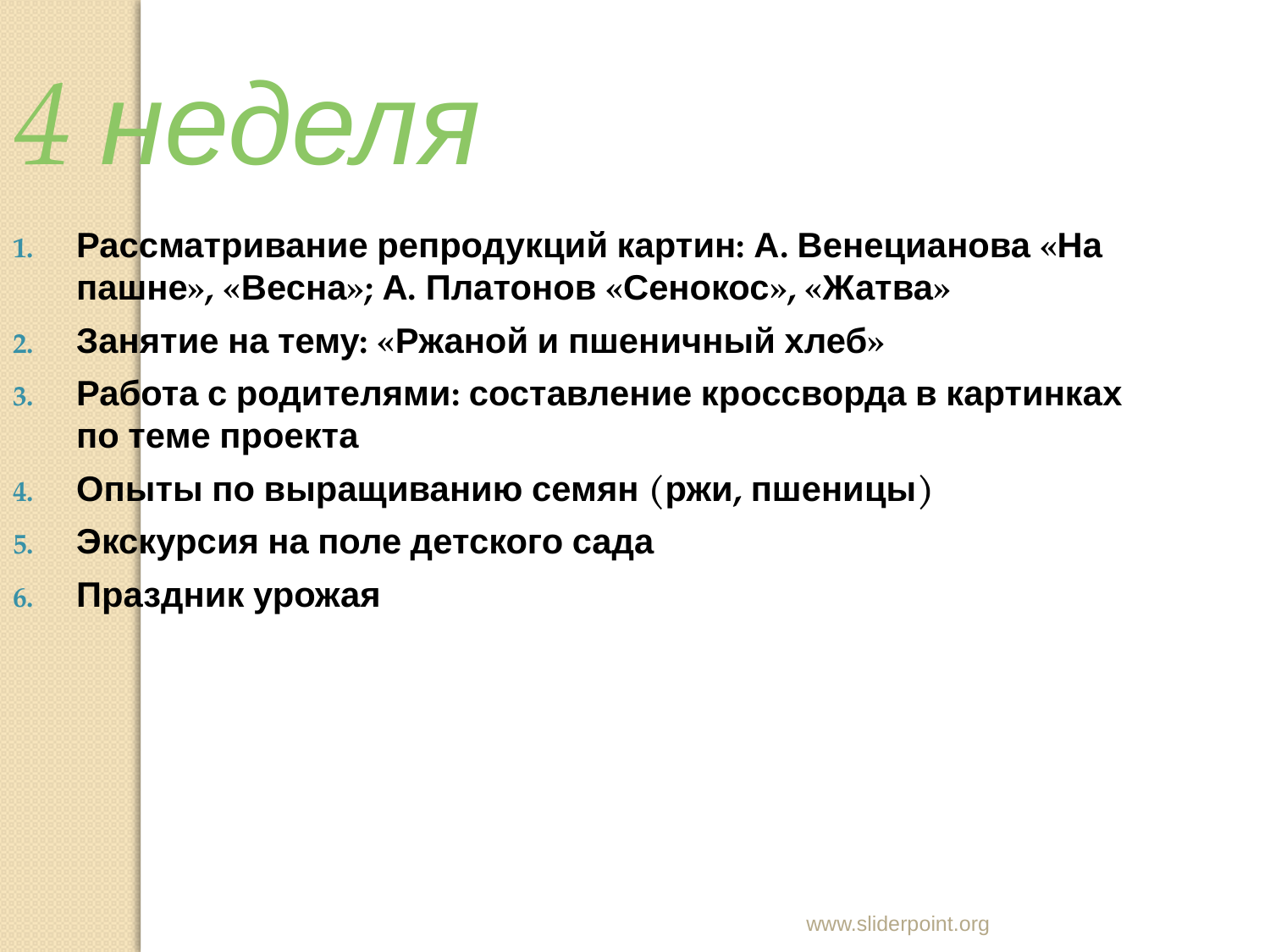

4 неделя
Рассматривание репродукций картин: А. Венецианова «На пашне», «Весна»; А. Платонов «Сенокос», «Жатва»
Занятие на тему: «Ржаной и пшеничный хлеб»
Работа с родителями: составление кроссворда в картинках по теме проекта
Опыты по выращиванию семян (ржи, пшеницы)
Экскурсия на поле детского сада
Праздник урожая
www.sliderpoint.org